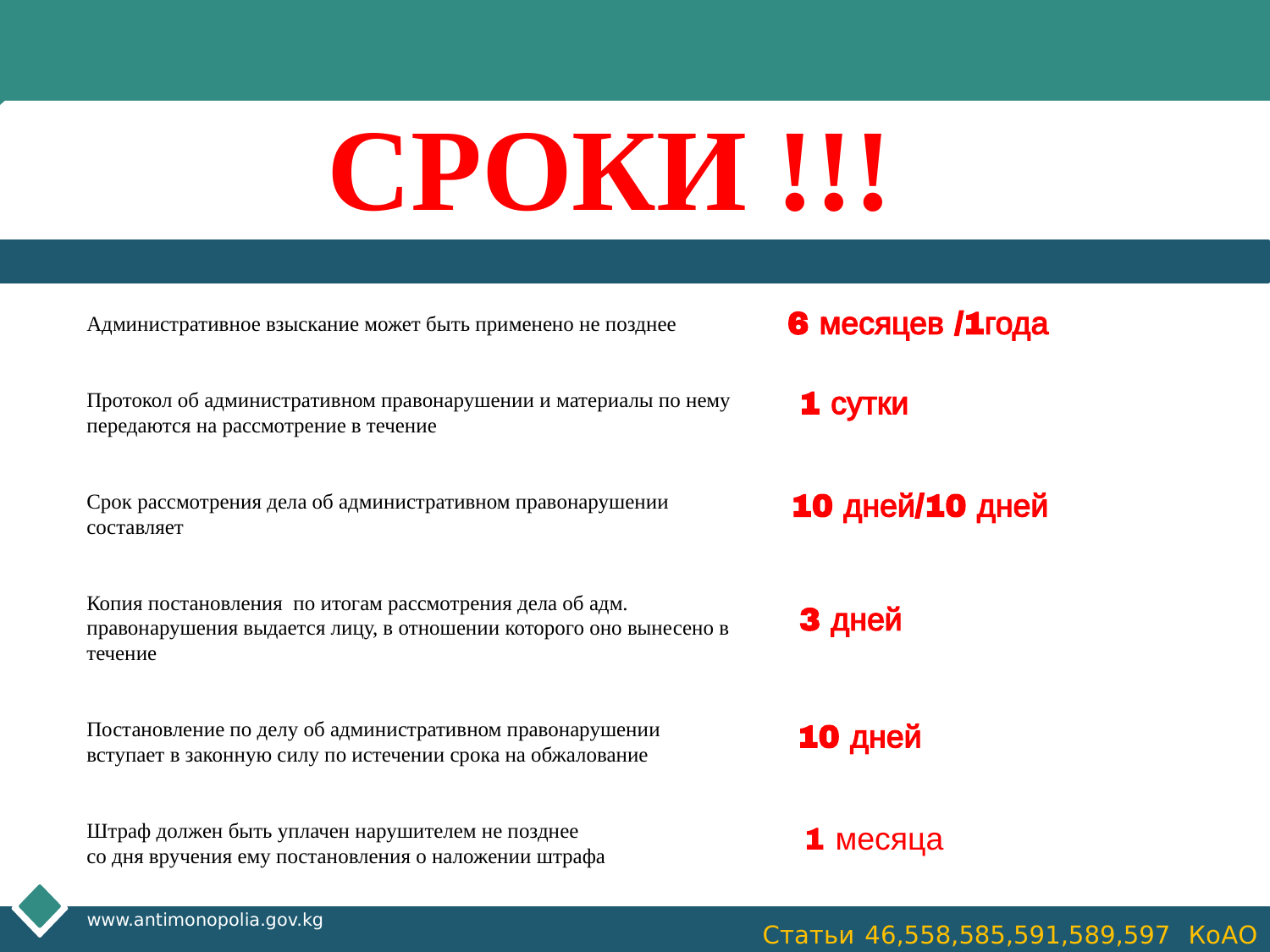

СРОКИ !!!

6 месяцев /1года
Административное взыскание может быть применено не позднее

Протокол об административном правонарушении и материалы по нему передаются на рассмотрение в течение

Срок рассмотрения дела об административном правонарушении составляет

Копия постановления  по итогам рассмотрения дела об адм. правонарушения выдается лицу, в отношении которого оно вынесено в течение

Постановление по делу об административном правонарушении вступает в законную силу по истечении срока на обжалование

Штраф должен быть уплачен нарушителем не позднее
со дня вручения ему постановления о наложении штрафа
1 сутки
10 дней/10 дней
3 дней
10 дней
1 месяца

www.antimonopolia.gov.kg
 Статьи 46,558,585,591,589,597  КоАО
Company Logo
http://ppt.prtxt.ru